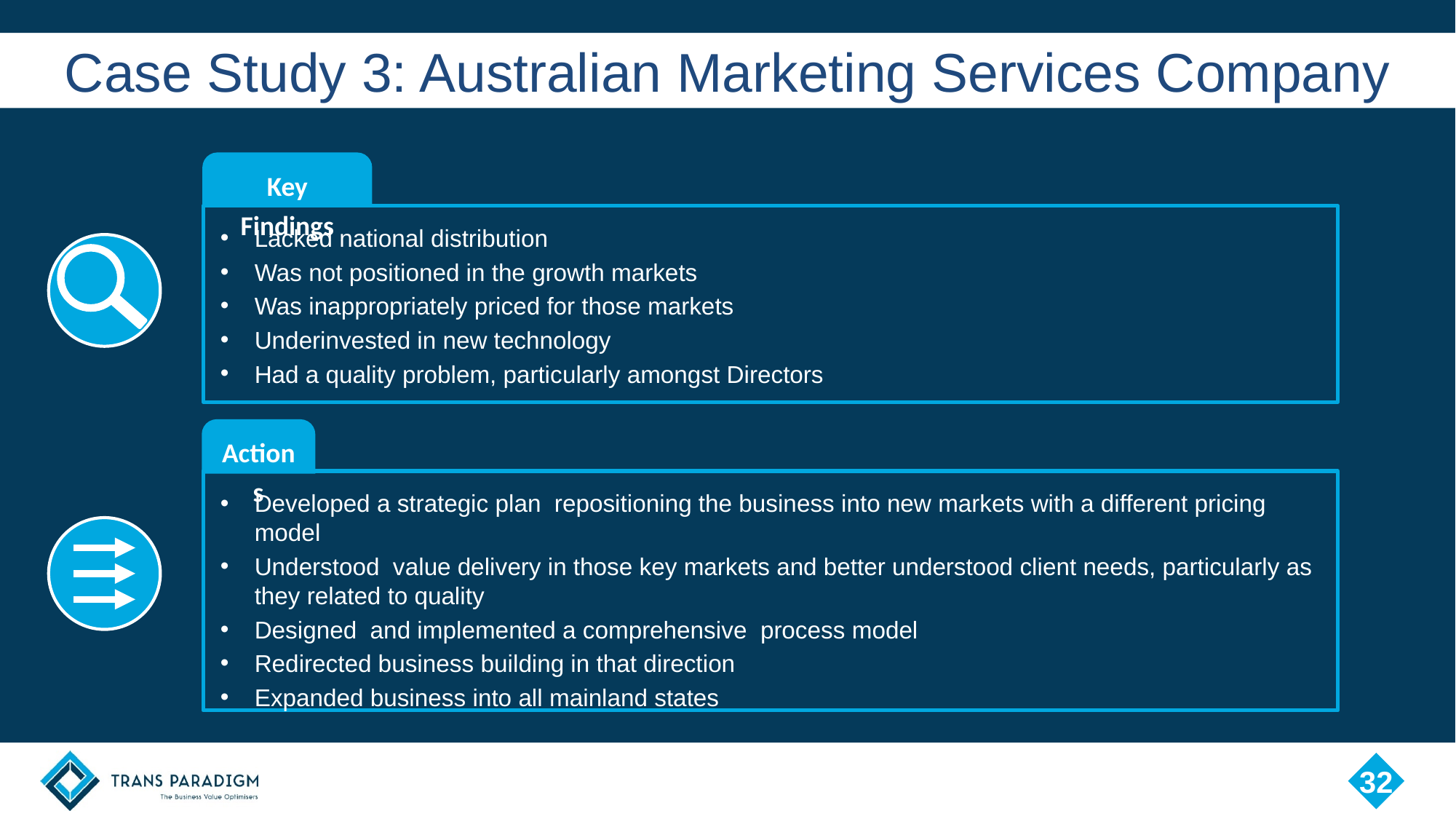

# Case Study 3: Australian Marketing Services Company
Key Findings
Lacked national distribution
Was not positioned in the growth markets
Was inappropriately priced for those markets
Underinvested in new technology
Had a quality problem, particularly amongst Directors

Actions
Developed a strategic plan  repositioning the business into new markets with a different pricing model
Understood  value delivery in those key markets and better understood client needs, particularly as they related to quality
Designed  and implemented a comprehensive  process model
Redirected business building in that direction
Expanded business into all mainland states